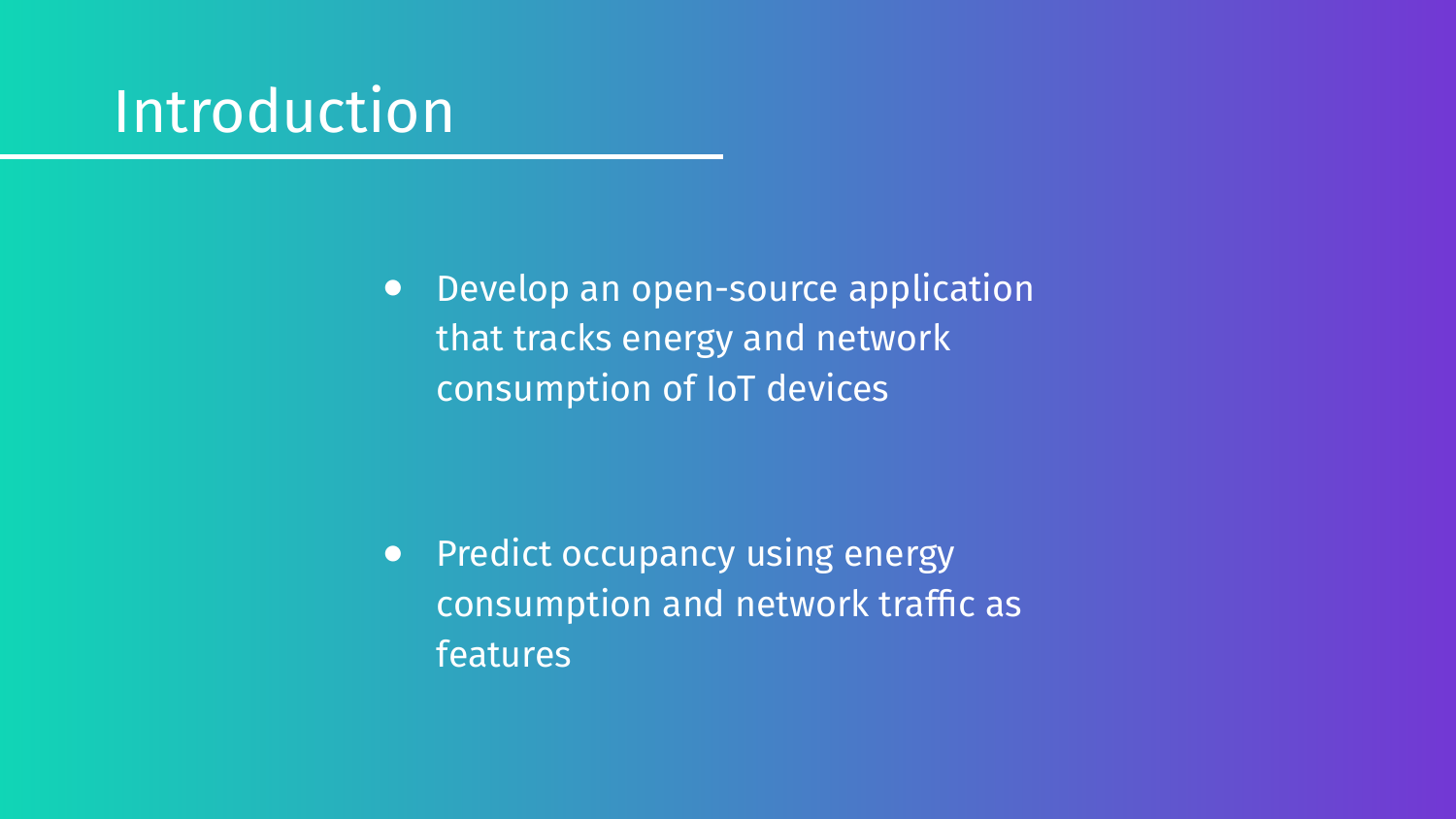

# Introduction
Develop an open-source application that tracks energy and network consumption of IoT devices

Predict occupancy using energy consumption and network traffic as features